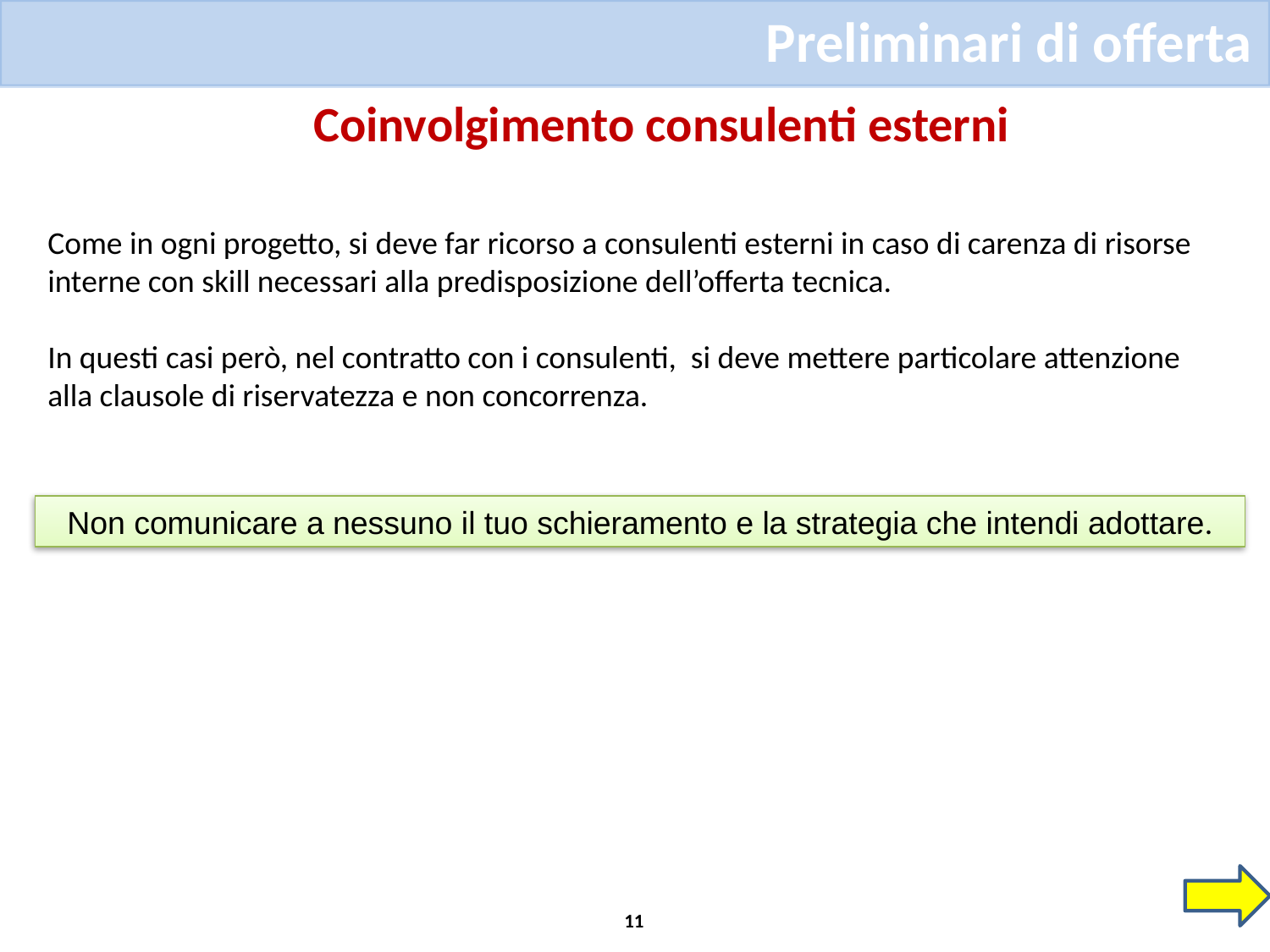

Preliminari di offerta
Coinvolgimento consulenti esterni
Come in ogni progetto, si deve far ricorso a consulenti esterni in caso di carenza di risorse interne con skill necessari alla predisposizione dell’offerta tecnica.

In questi casi però, nel contratto con i consulenti,  si deve mettere particolare attenzione alla clausole di riservatezza e non concorrenza.
Non comunicare a nessuno il tuo schieramento e la strategia che intendi adottare.

11